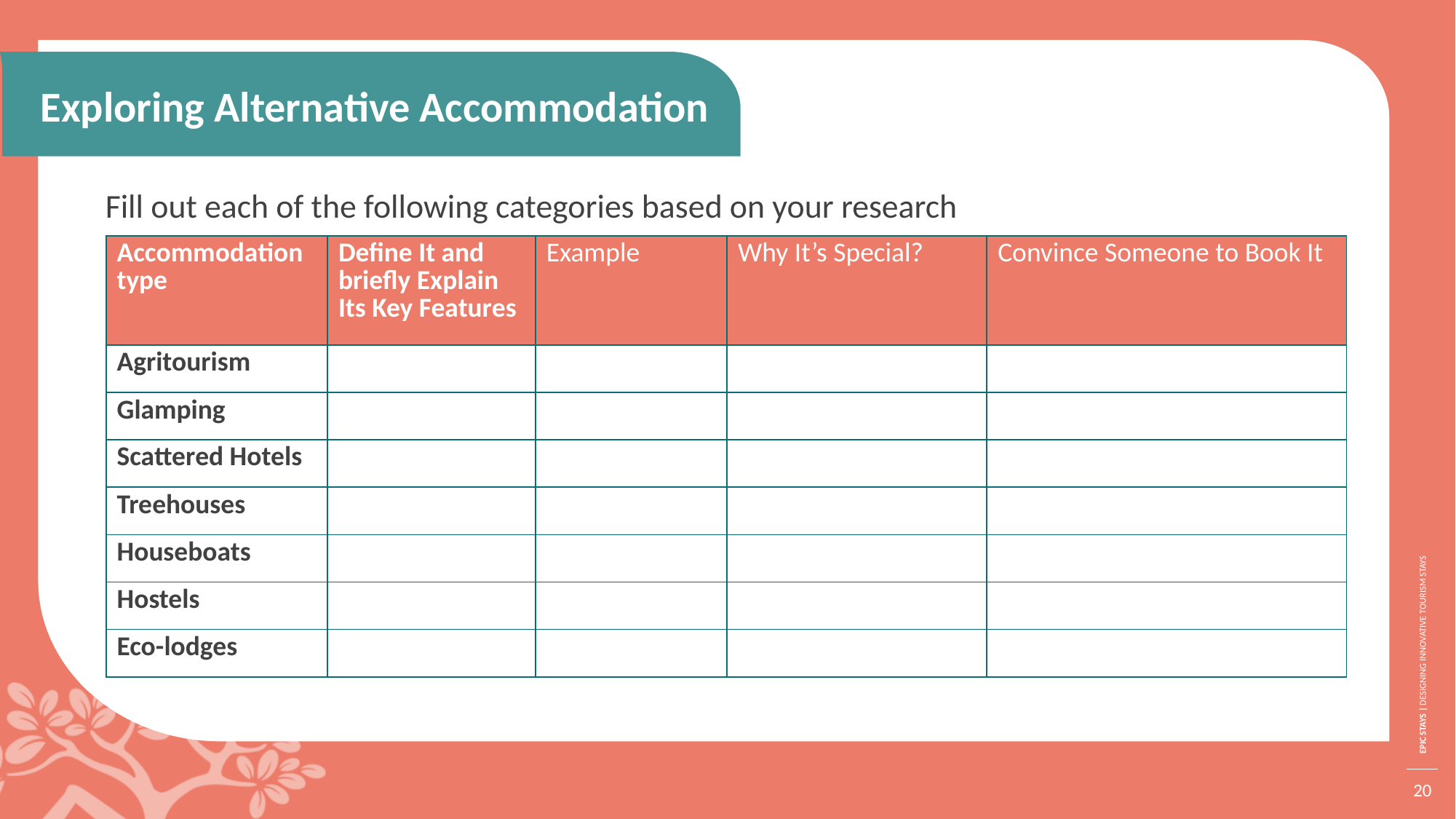

Exploring Alternative Accommodation
Fill out each of the following categories based on your research
| Accommodation type | Define It and briefly Explain Its Key Features | Example | Why It’s Special? | Convince Someone to Book It |
| --- | --- | --- | --- | --- |
| Agritourism |  |  |  |  |
| Glamping |  |  |  |  |
| Scattered Hotels |  |  |  |  |
| Treehouses |  |  |  |  |
| Houseboats |  |  |  |  |
| Hostels |  |  |  |  |
| Eco-lodges |  |  |  |  |
20